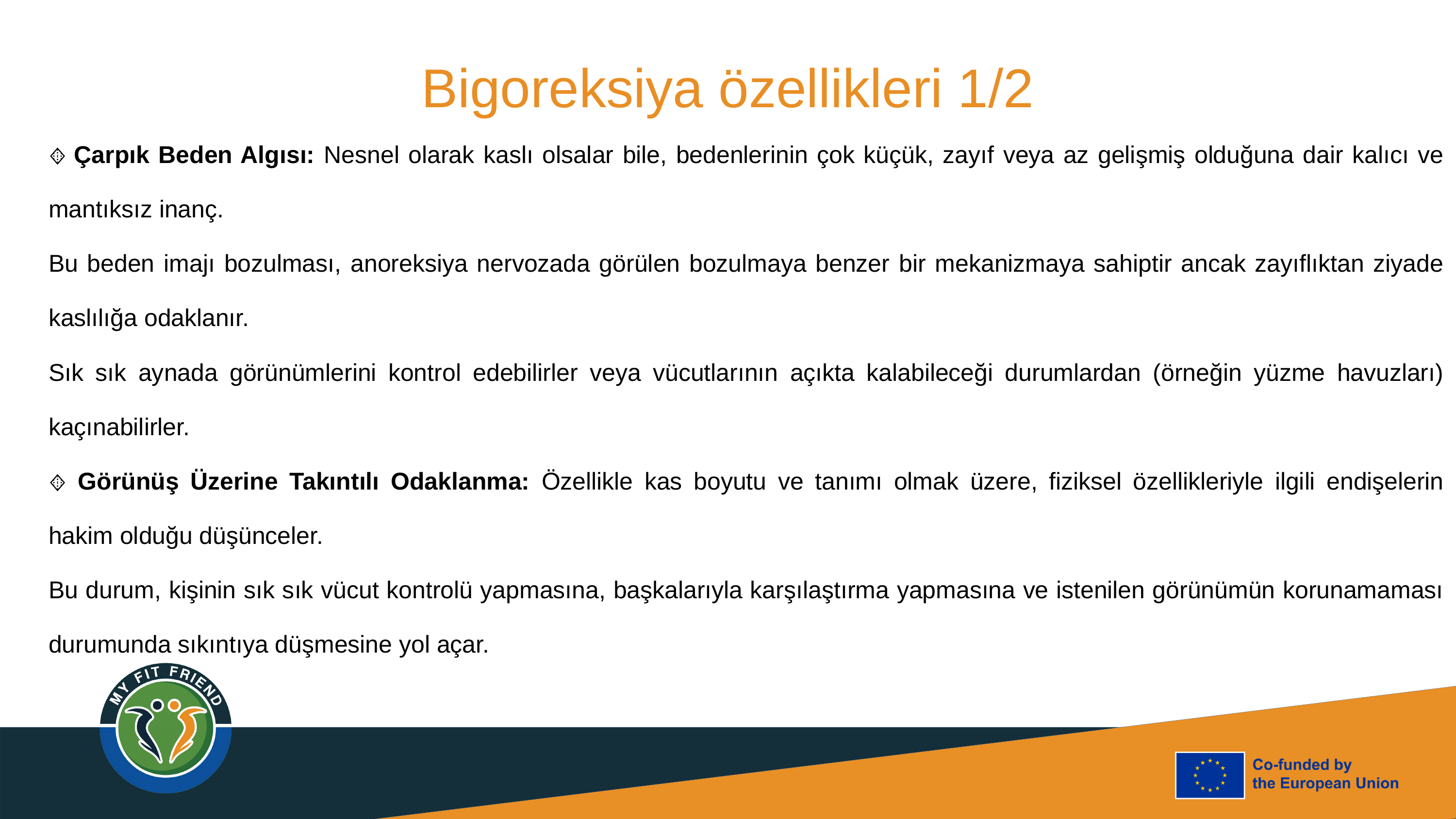

Bigoreksiya özellikleri 1/2
🔸 Çarpık Beden Algısı: Nesnel olarak kaslı olsalar bile, bedenlerinin çok küçük, zayıf veya az gelişmiş olduğuna dair kalıcı ve mantıksız inanç.
Bu beden imajı bozulması, anoreksiya nervozada görülen bozulmaya benzer bir mekanizmaya sahiptir ancak zayıflıktan ziyade kaslılığa odaklanır.
Sık sık aynada görünümlerini kontrol edebilirler veya vücutlarının açıkta kalabileceği durumlardan (örneğin yüzme havuzları) kaçınabilirler.
🔸 Görünüş Üzerine Takıntılı Odaklanma: Özellikle kas boyutu ve tanımı olmak üzere, fiziksel özellikleriyle ilgili endişelerin hakim olduğu düşünceler.
Bu durum, kişinin sık sık vücut kontrolü yapmasına, başkalarıyla karşılaştırma yapmasına ve istenilen görünümün korunamaması durumunda sıkıntıya düşmesine yol açar.